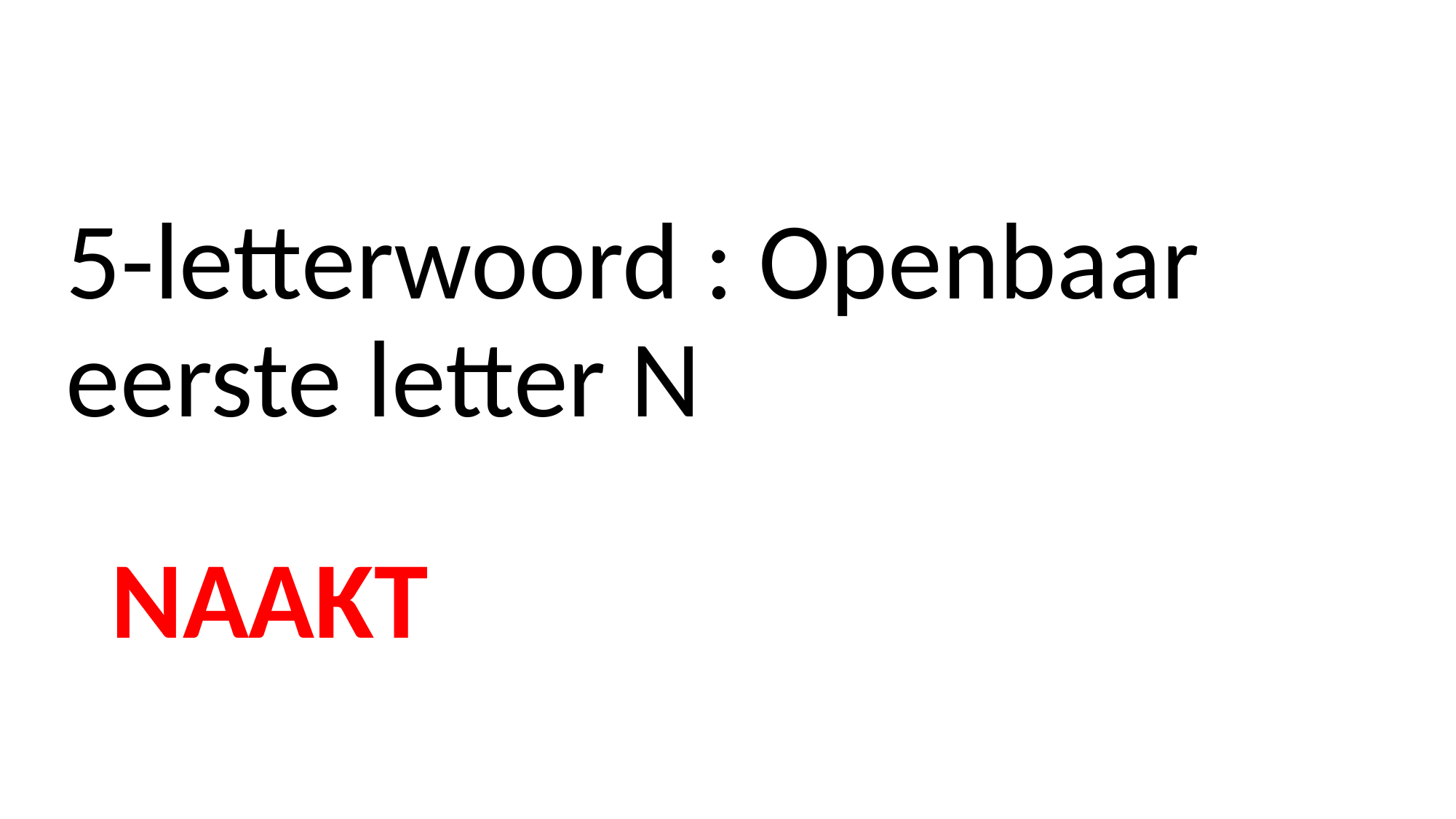

# 5-letterwoord : Openbaar eerste letter N
NAAKT